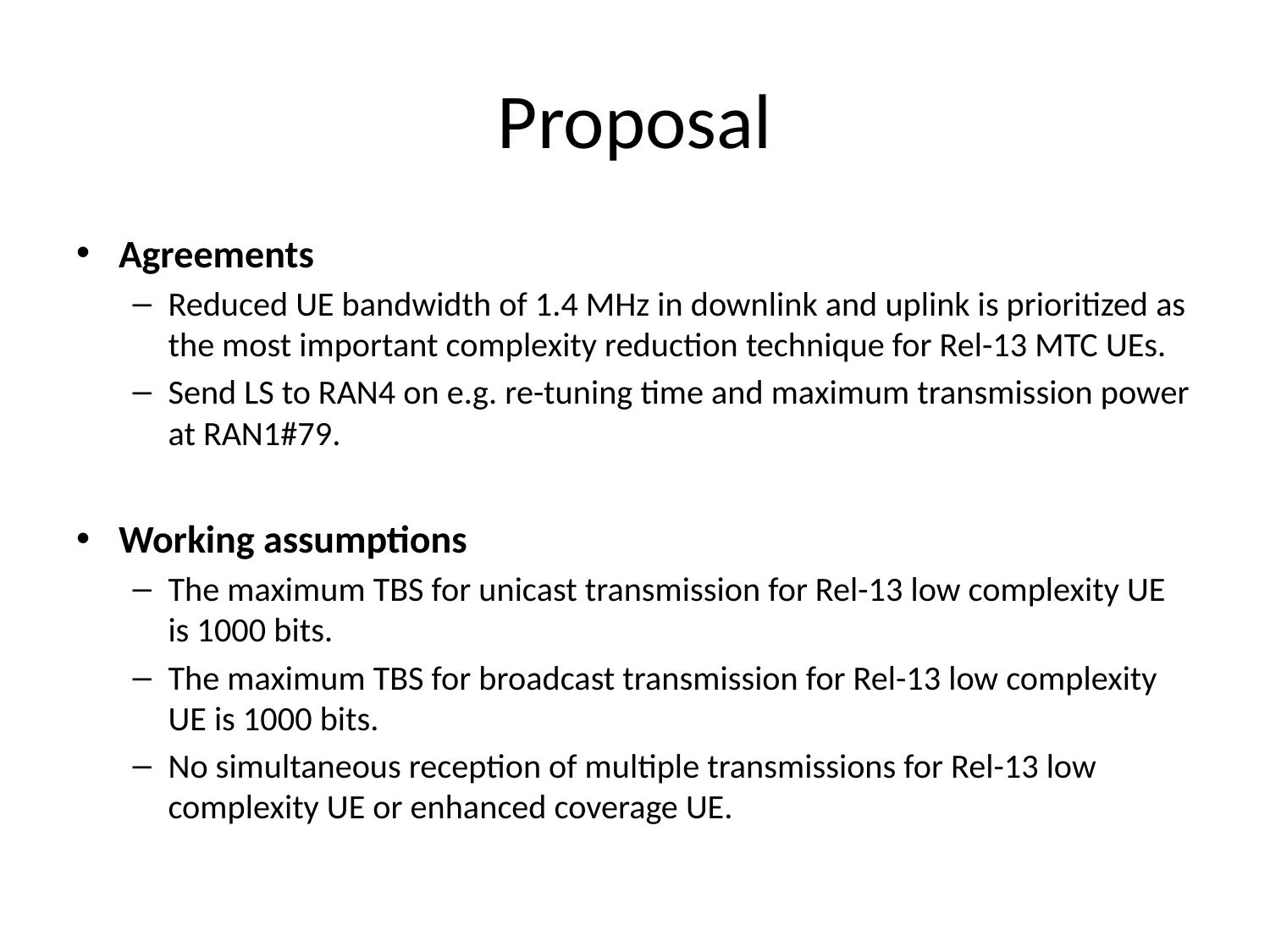

# Proposal
Agreements
Reduced UE bandwidth of 1.4 MHz in downlink and uplink is prioritized as the most important complexity reduction technique for Rel-13 MTC UEs.
Send LS to RAN4 on e.g. re-tuning time and maximum transmission power at RAN1#79.

Working assumptions
The maximum TBS for unicast transmission for Rel-13 low complexity UE is 1000 bits.
The maximum TBS for broadcast transmission for Rel-13 low complexity UE is 1000 bits.
No simultaneous reception of multiple transmissions for Rel-13 low complexity UE or enhanced coverage UE.